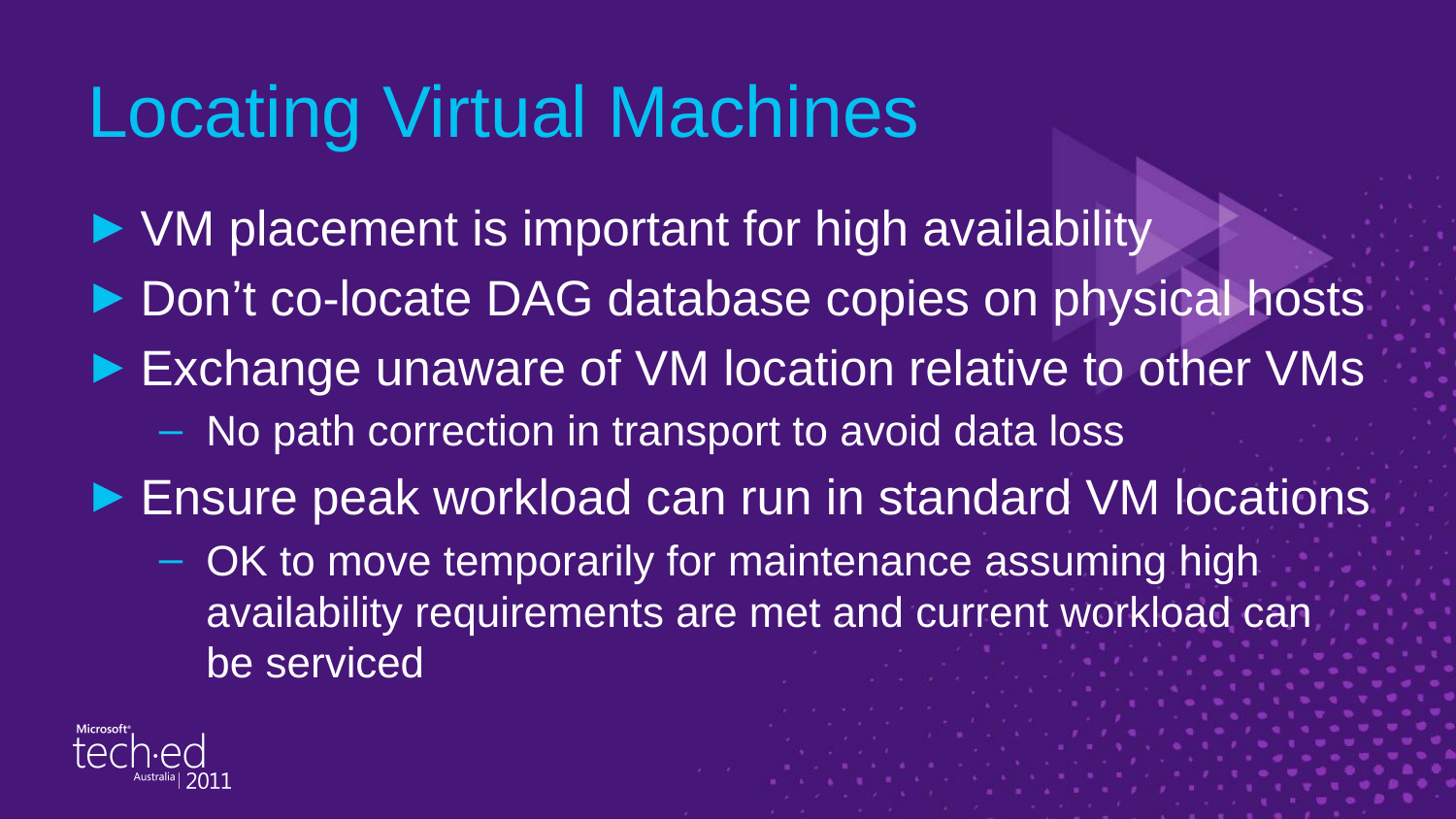

# Locating Virtual Machines
VM placement is important for high availability
Don’t co-locate DAG database copies on physical hosts
Exchange unaware of VM location relative to other VMs
No path correction in transport to avoid data loss
Ensure peak workload can run in standard VM locations
OK to move temporarily for maintenance assuming high availability requirements are met and current workload can be serviced